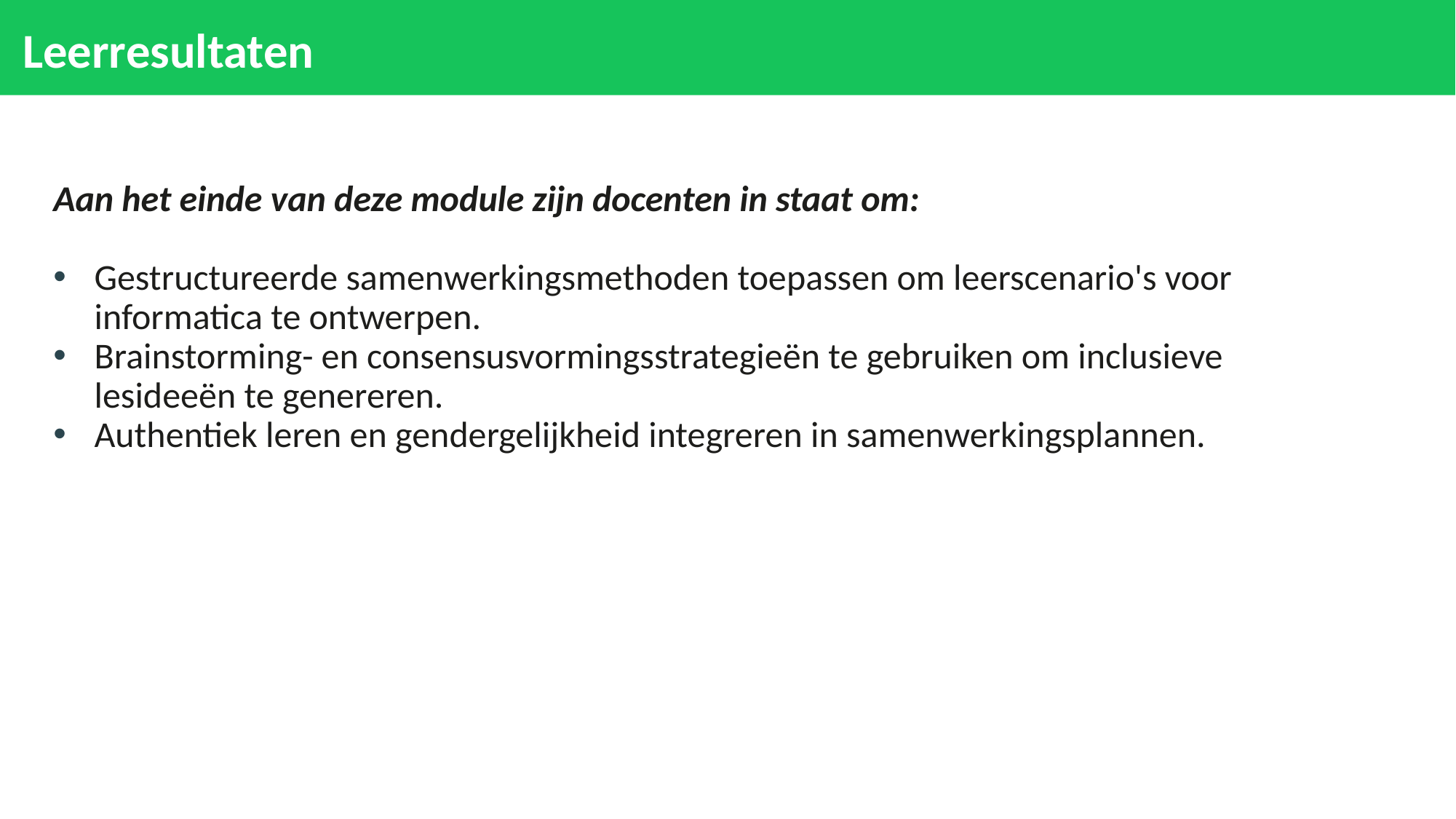

# Leerresultaten
Aan het einde van deze module zijn docenten in staat om:

Gestructureerde samenwerkingsmethoden toepassen om leerscenario's voor informatica te ontwerpen.
Brainstorming- en consensusvormingsstrategieën te gebruiken om inclusieve lesideeën te genereren.
Authentiek leren en gendergelijkheid integreren in samenwerkingsplannen.